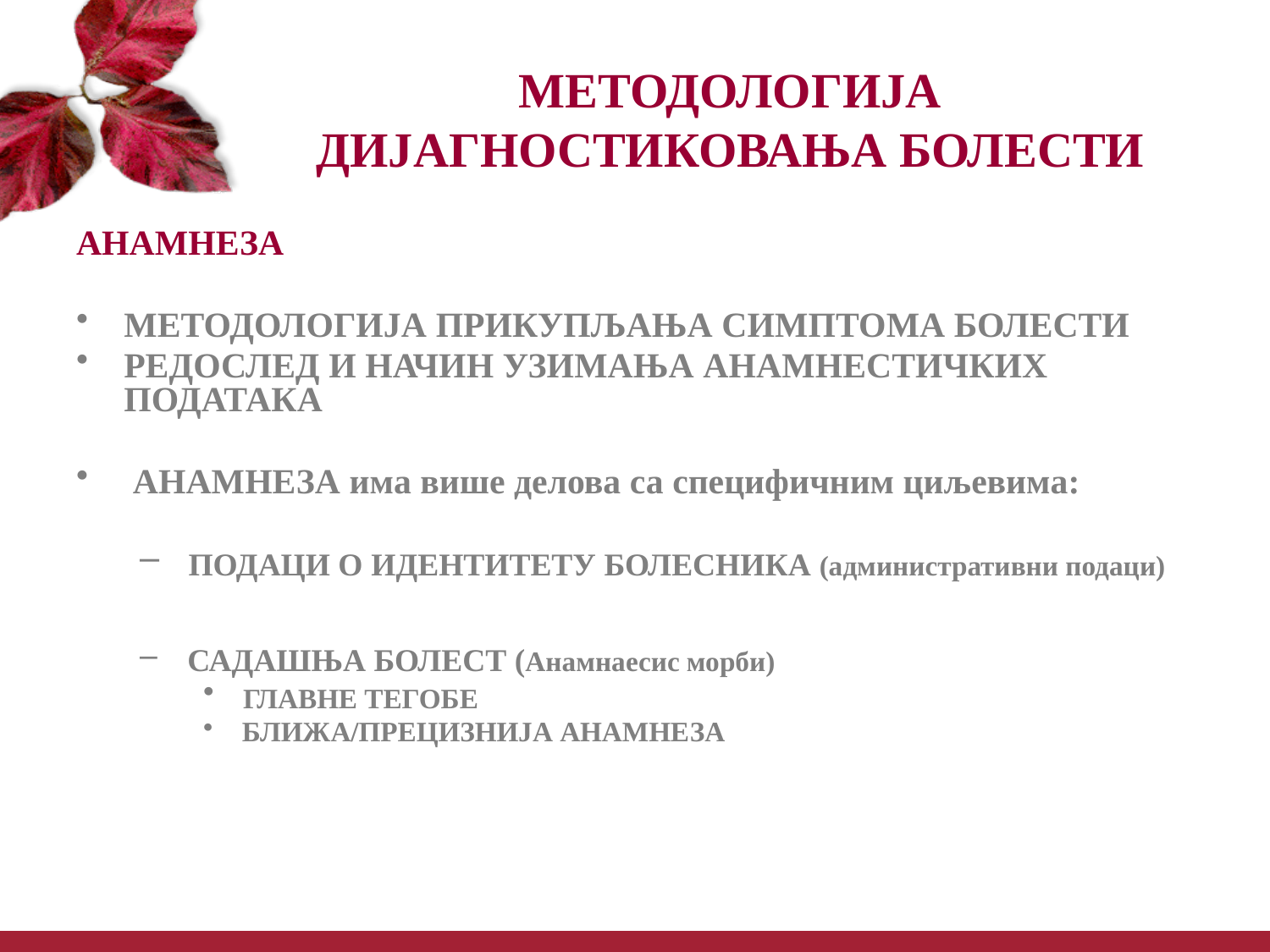

# МЕТОДОЛОГИЈА ДИЈАГНОСТИКОВАЊА БОЛЕСТИ
АНАМНЕЗА

МЕТОДОЛОГИЈА ПРИКУПЉАЊА СИМПТОМА БОЛЕСТИ
РЕДОСЛЕД И НАЧИН УЗИМАЊА АНАМНЕСТИЧКИХ ПОДАТАКА

 АНАМНЕЗА има више делова са специфичним циљевима:

 ПОДАЦИ О ИДЕНТИТЕТУ БОЛЕСНИКА (административни подаци)

 САДАШЊА БОЛЕСТ (Анамнаесис морби)
 ГЛАВНЕ ТЕГОБЕ
 БЛИЖА/ПРЕЦИЗНИЈА АНАМНЕЗА